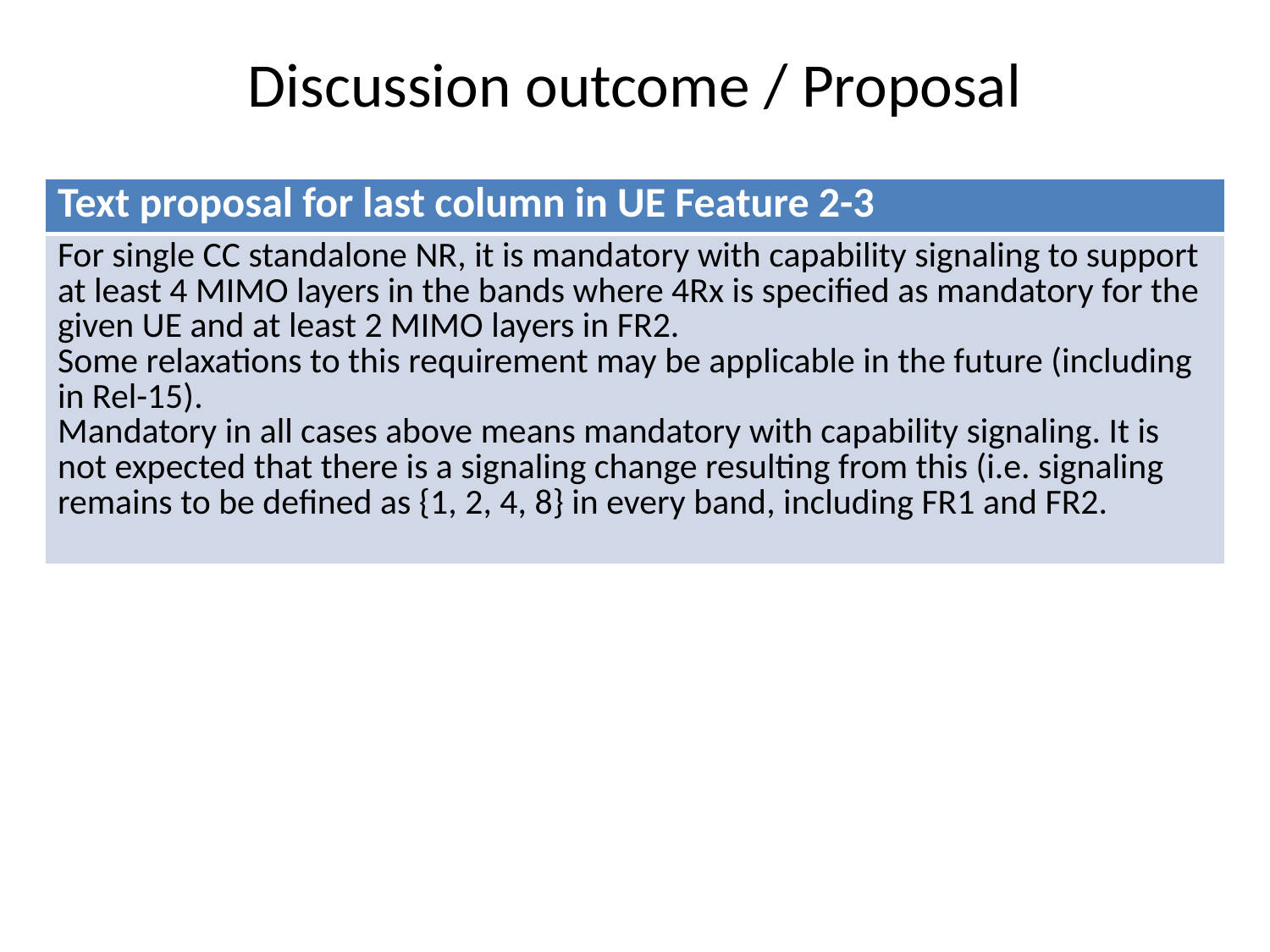

# Discussion outcome / Proposal
| Text proposal for last column in UE Feature 2-3 |
| --- |
| For single CC standalone NR, it is mandatory with capability signaling to support at least 4 MIMO layers in the bands where 4Rx is specified as mandatory for the given UE and at least 2 MIMO layers in FR2. Some relaxations to this requirement may be applicable in the future (including in Rel-15). Mandatory in all cases above means mandatory with capability signaling. It is not expected that there is a signaling change resulting from this (i.e. signaling remains to be defined as {1, 2, 4, 8} in every band, including FR1 and FR2. |